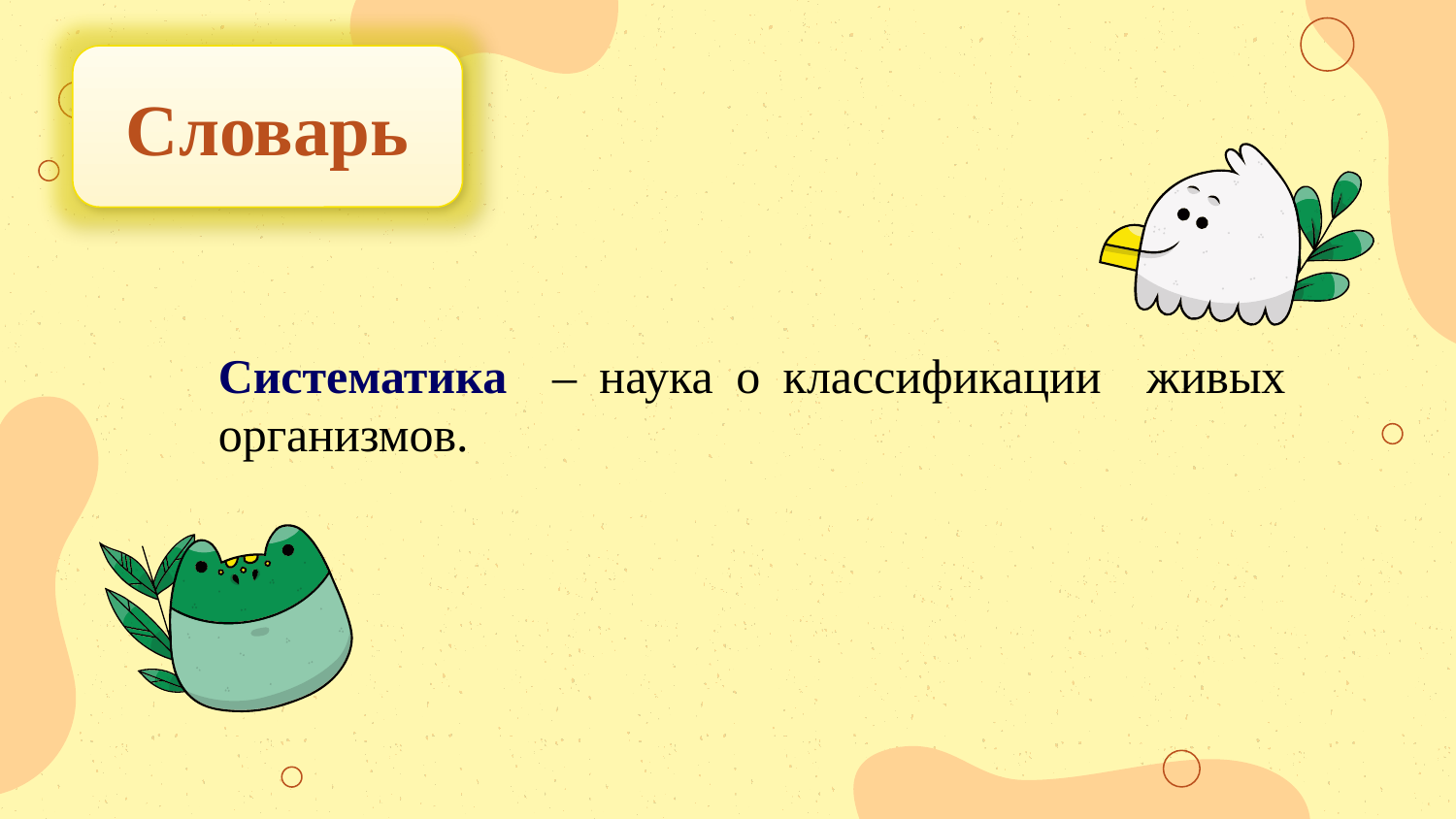

Словарь

Систематика  – наука о классификации  живых организмов.